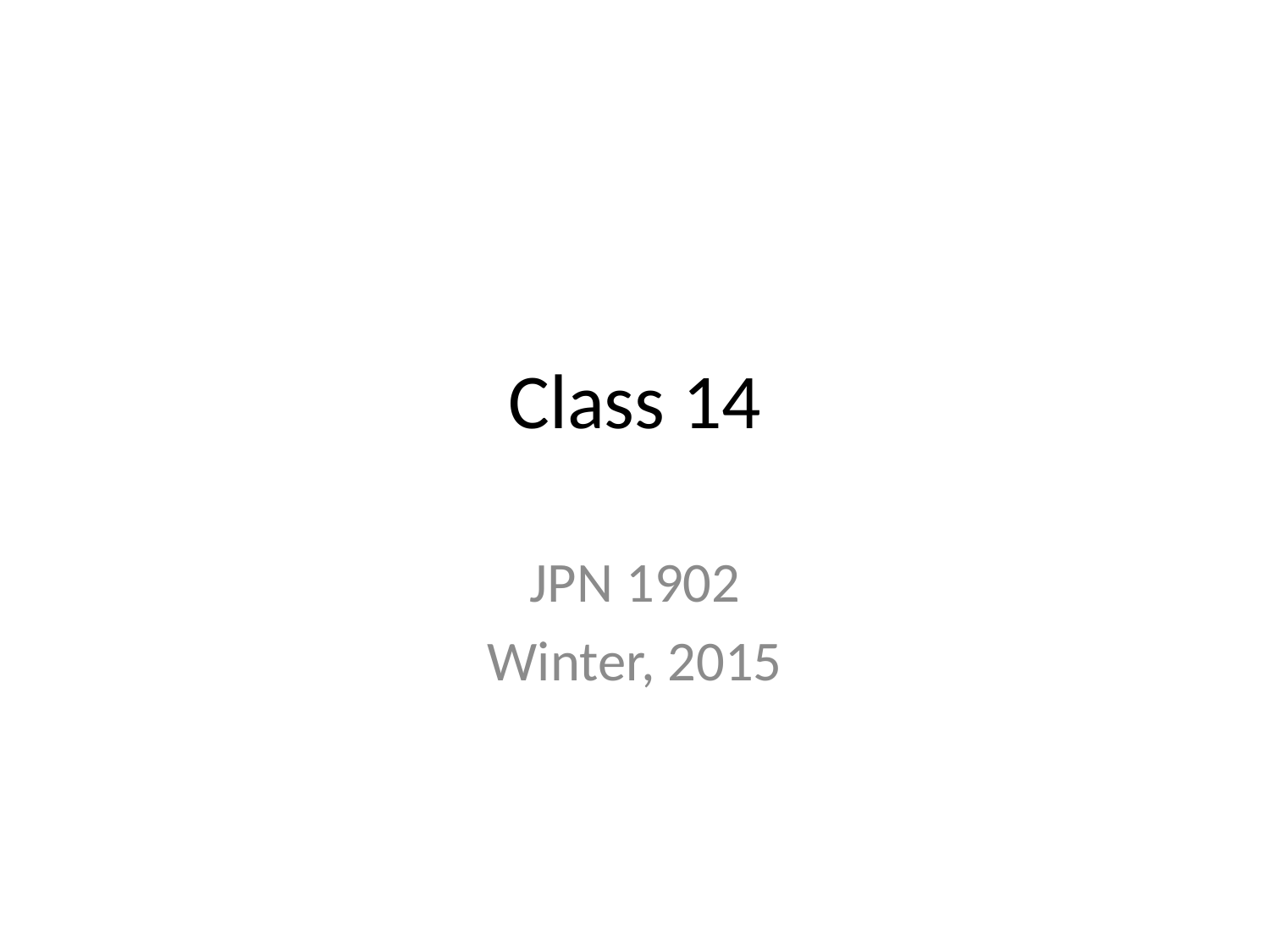

# Class 14
JPN 1902
Winter, 2015